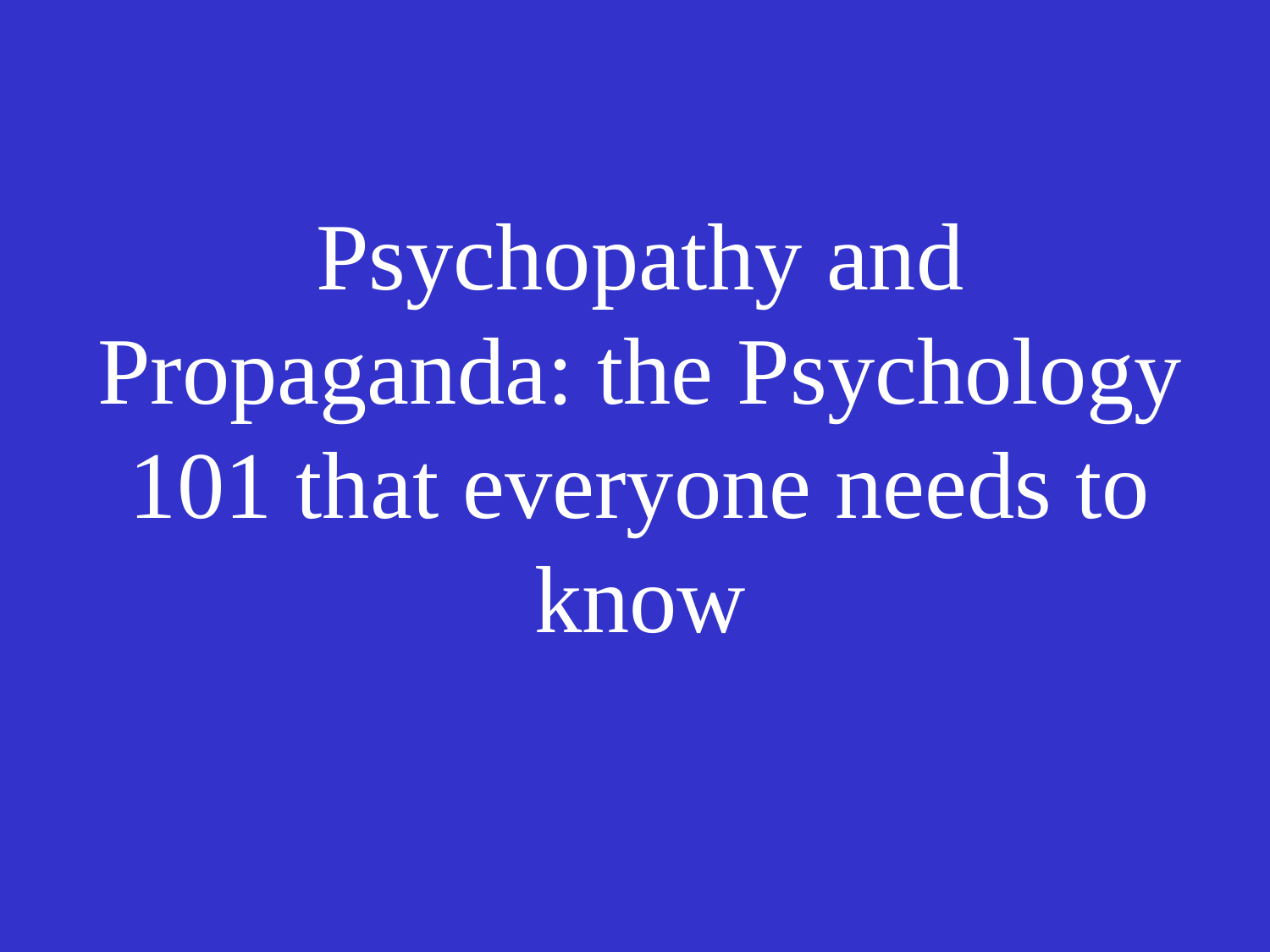

# Psychopathy and Propaganda: the Psychology 101 that everyone needs to know